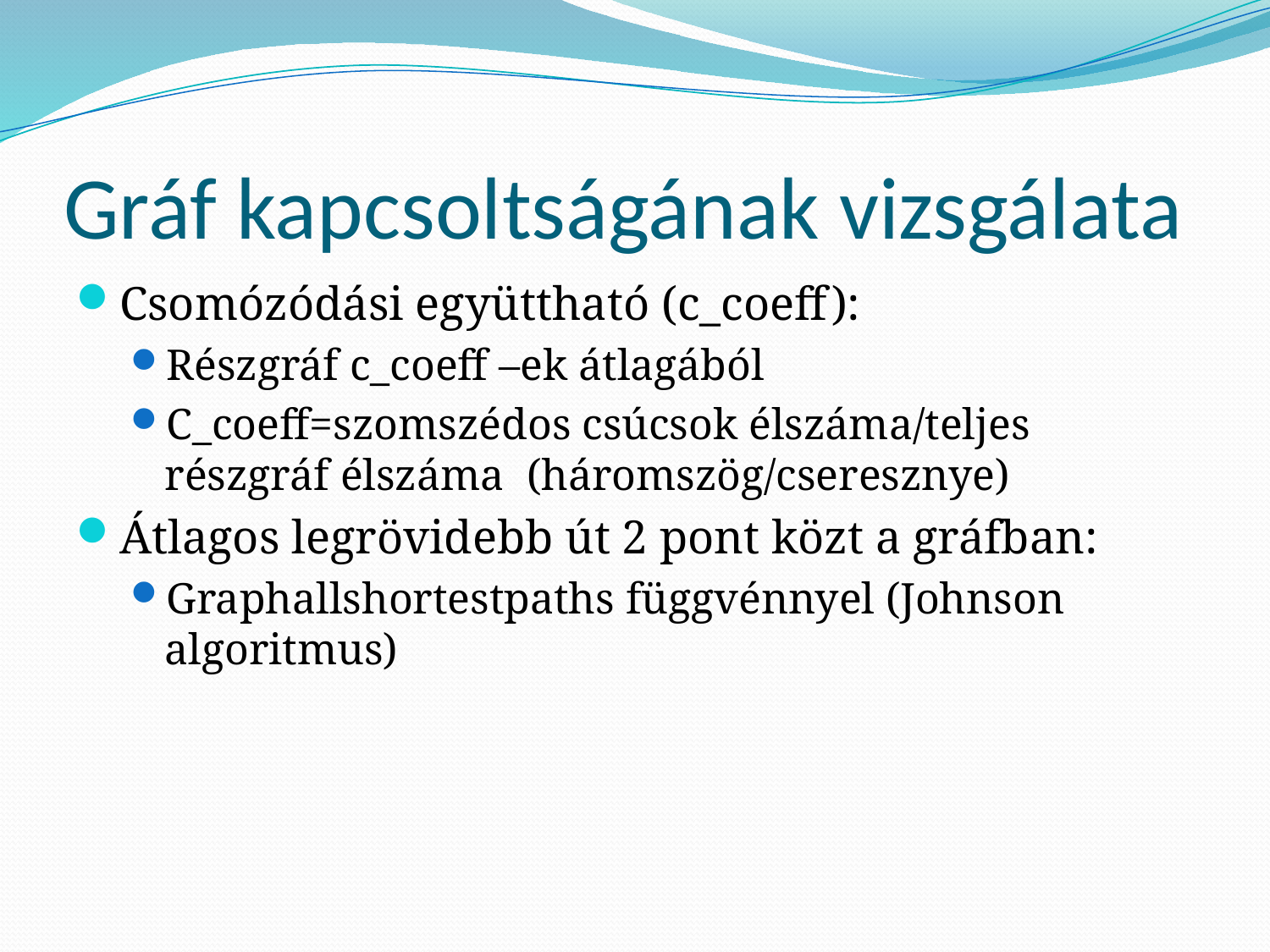

# Gráf kapcsoltságának vizsgálata
Csomózódási együttható (c_coeff):
Részgráf c_coeff –ek átlagából
C_coeff=szomszédos csúcsok élszáma/teljes részgráf élszáma  (háromszög/cseresznye)
Átlagos legrövidebb út 2 pont közt a gráfban:
Graphallshortestpaths függvénnyel (Johnson algoritmus)